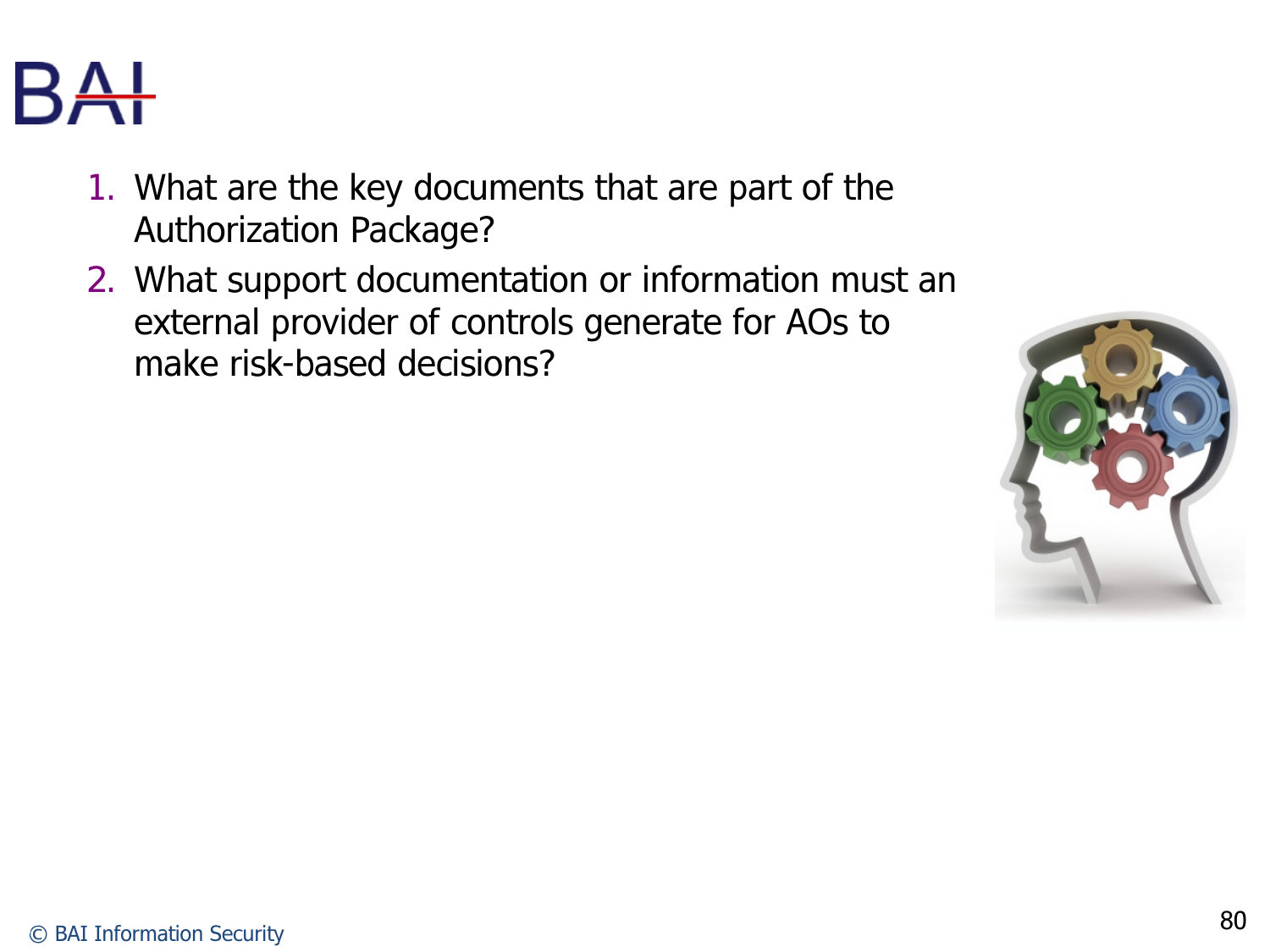

What are the key documents that are part of the Authorization Package?
What support documentation or information must an external provider of controls generate for AOs to make risk-based decisions?
#